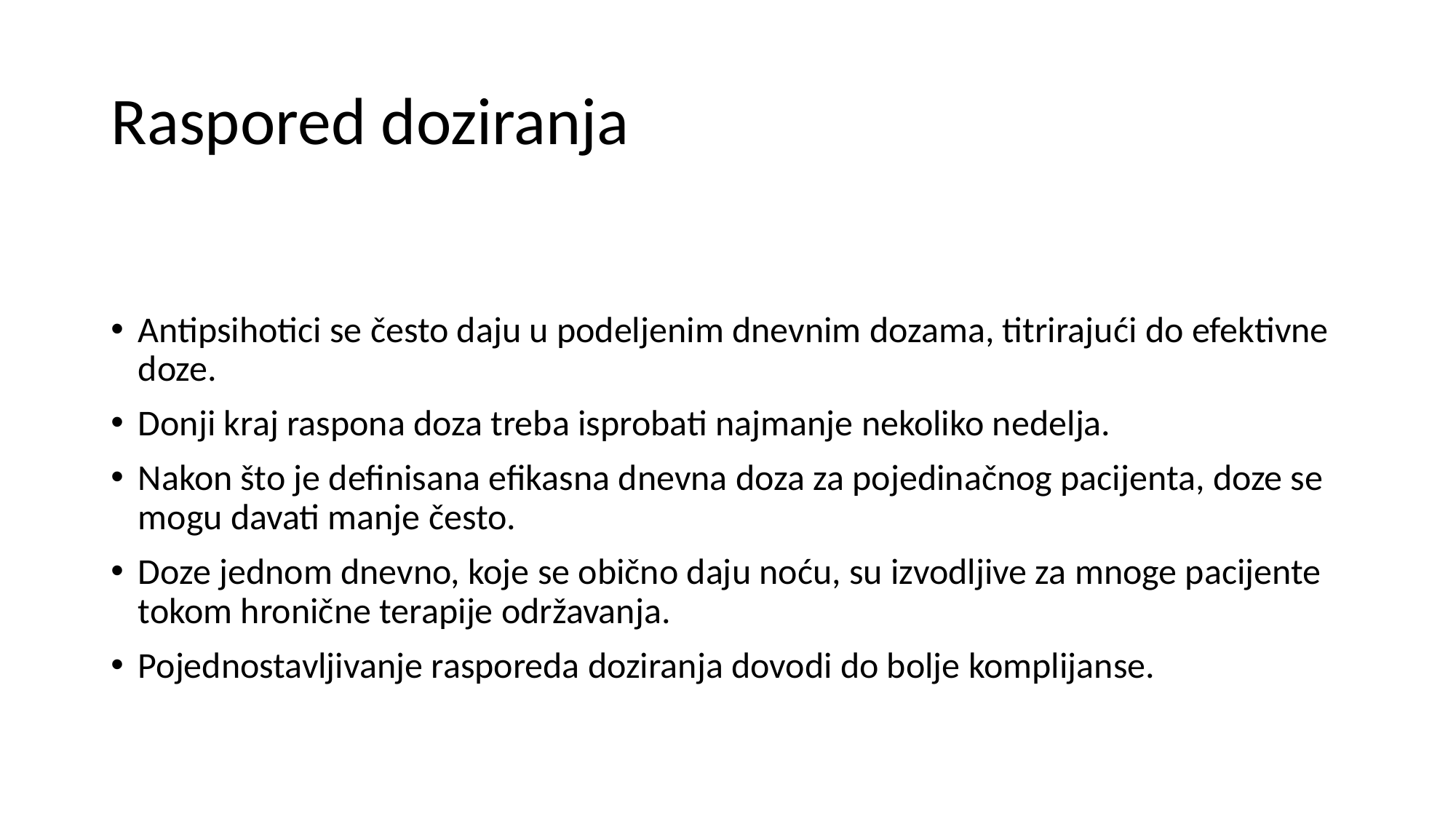

# Raspored doziranja
Antipsihotici se često daju u podeljenim dnevnim dozama, titrirajući do efektivne doze.
Donji kraj raspona doza treba isprobati najmanje nekoliko nedelja.
Nakon što je definisana efikasna dnevna doza za pojedinačnog pacijenta, doze se mogu davati manje često.
Doze jednom dnevno, koje se obično daju noću, su izvodljive za mnoge pacijente tokom hronične terapije održavanja.
Pojednostavljivanje rasporeda doziranja dovodi do bolje komplijanse.